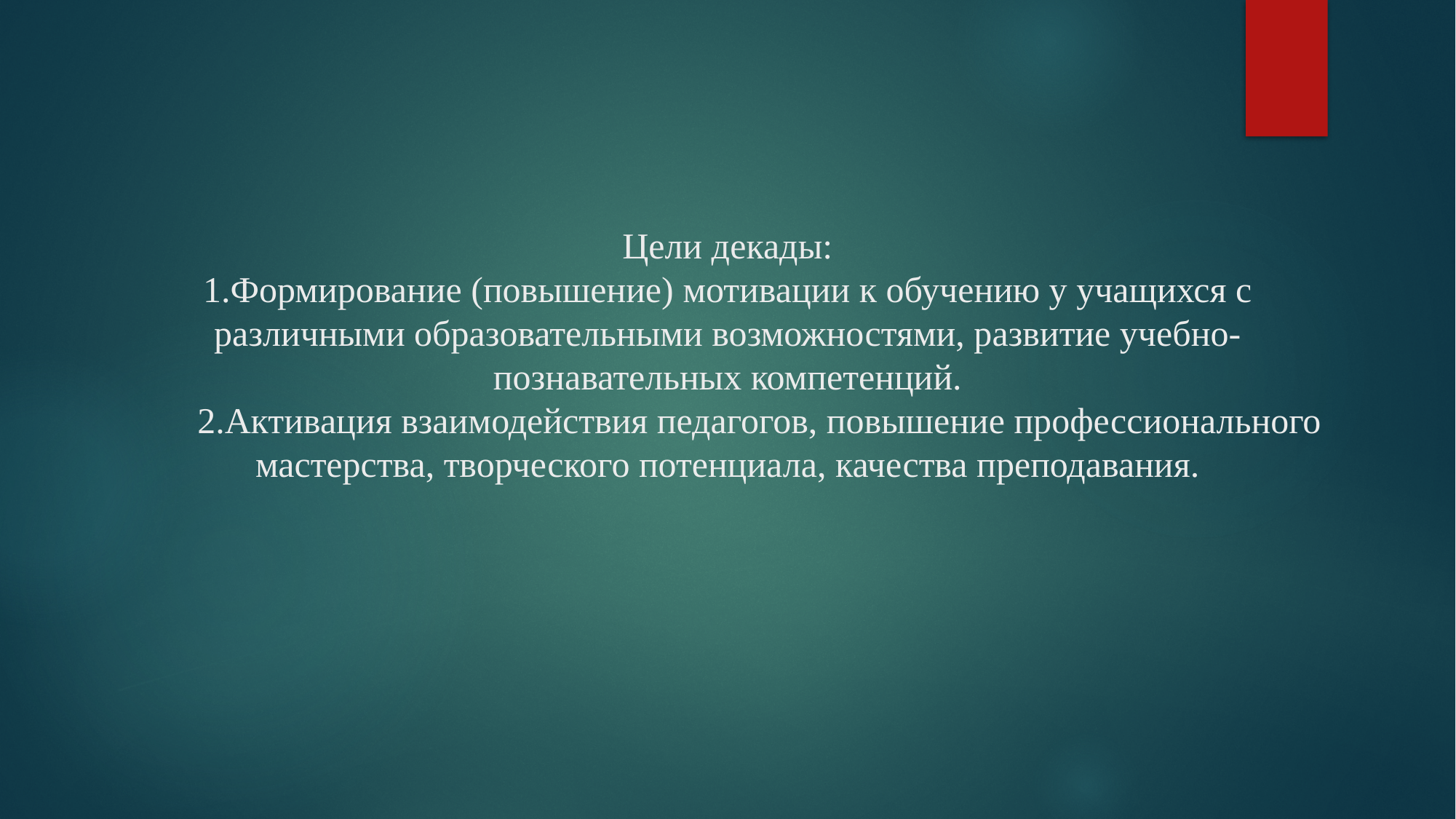

# Цели декады: 1.Формирование (повышение) мотивации к обучению у учащихся с различными образовательными возможностями, развитие учебно- познавательных компетенций. 2.Активация взаимодействия педагогов, повышение профессионального мастерства, творческого потенциала, качества преподавания.